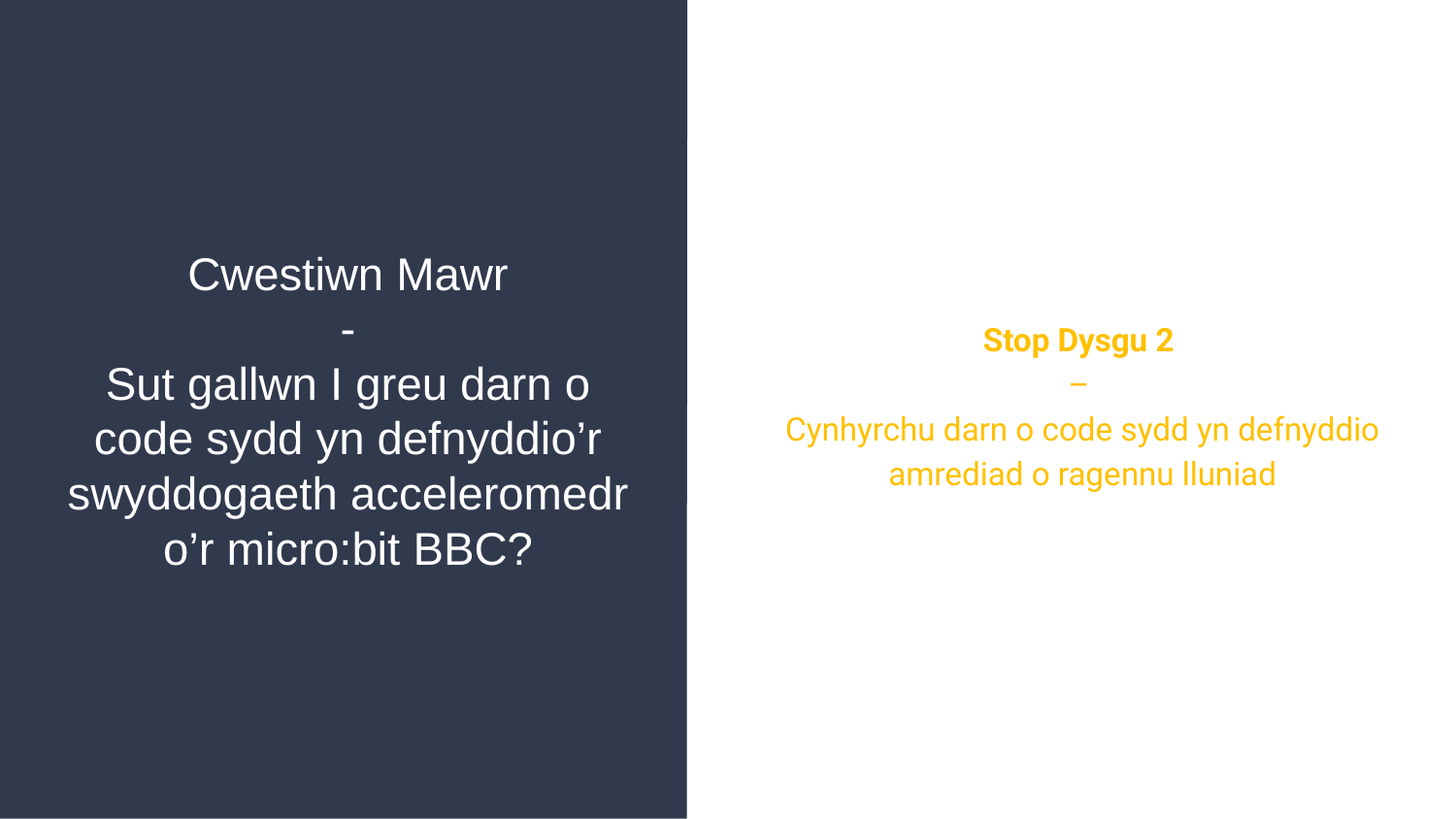

Stop Dysgu 2
–
Cynhyrchu darn o code sydd yn defnyddio amrediad o ragennu lluniad

# Cwestiwn Mawr - Sut gallwn I greu darn o code sydd yn defnyddio’r swyddogaeth acceleromedr o’r micro:bit BBC?